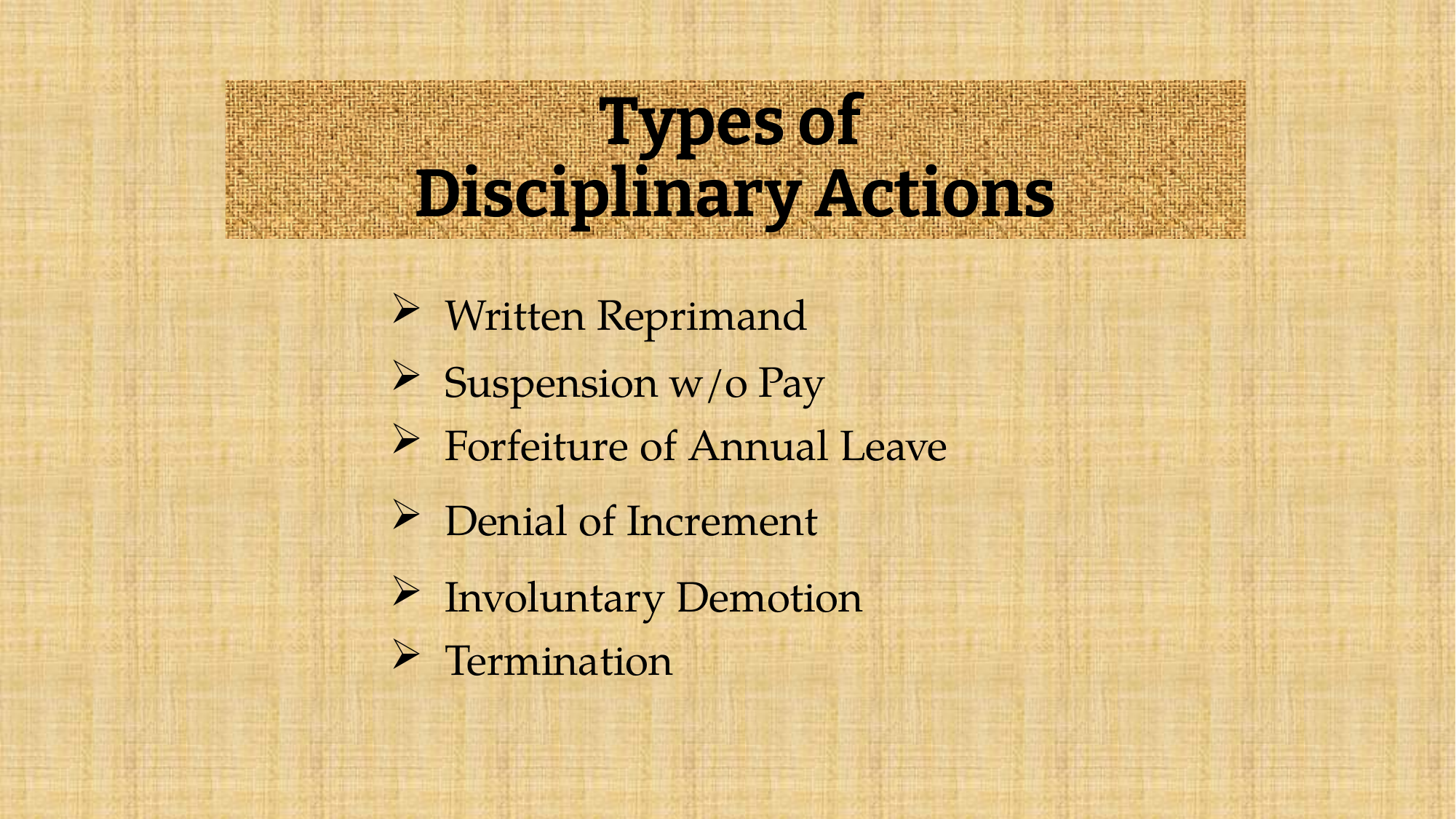

# Types of Disciplinary Actions
  Written Reprimand
  Suspension w/o Pay
  Forfeiture of Annual Leave
  Denial of Increment
  Involuntary Demotion
  Termination